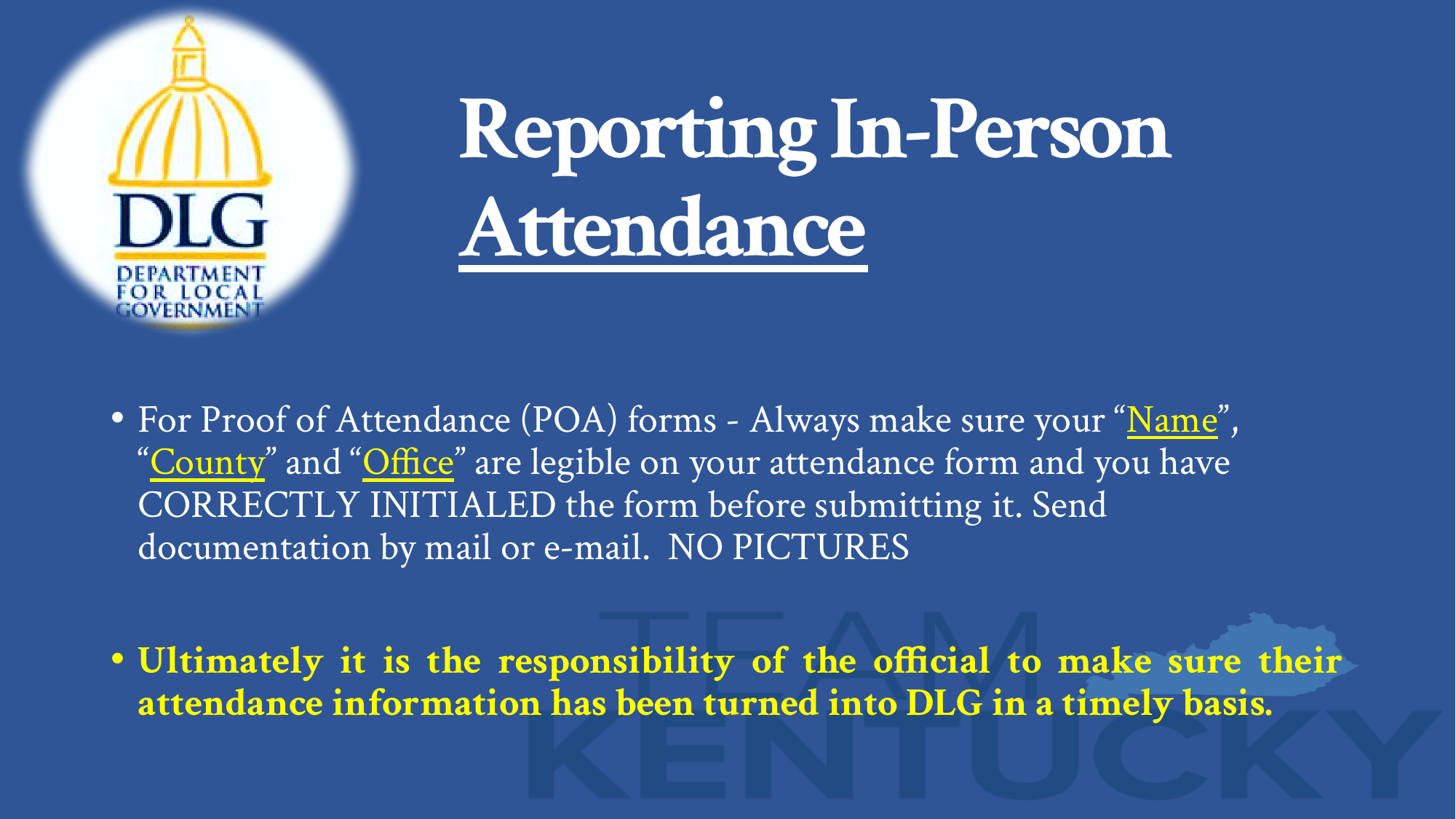

# Reporting In-Person Attendance

For Proof of Attendance (POA) forms - Always make sure your “Name”, “County” and “Office” are legible on your attendance form and you have CORRECTLY INITIALED the form before submitting it. Send documentation by mail or e-mail.  NO PICTURES

Ultimately it is the responsibility of the official to make sure their attendance information has been turned into DLG in a timely basis.